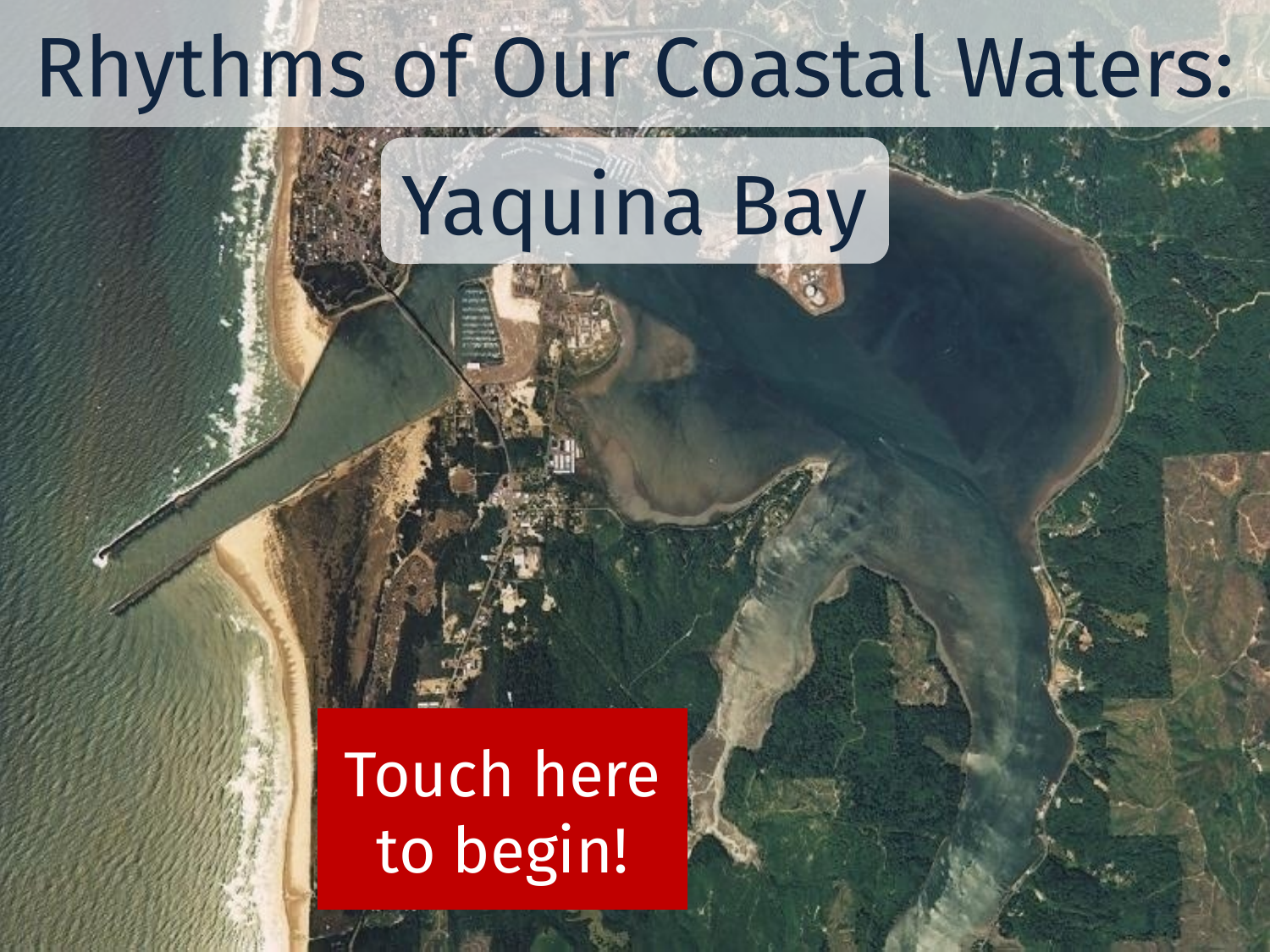

# Rhythms of Our Coastal Waters:
Yaquina Bay
Touch here to begin!